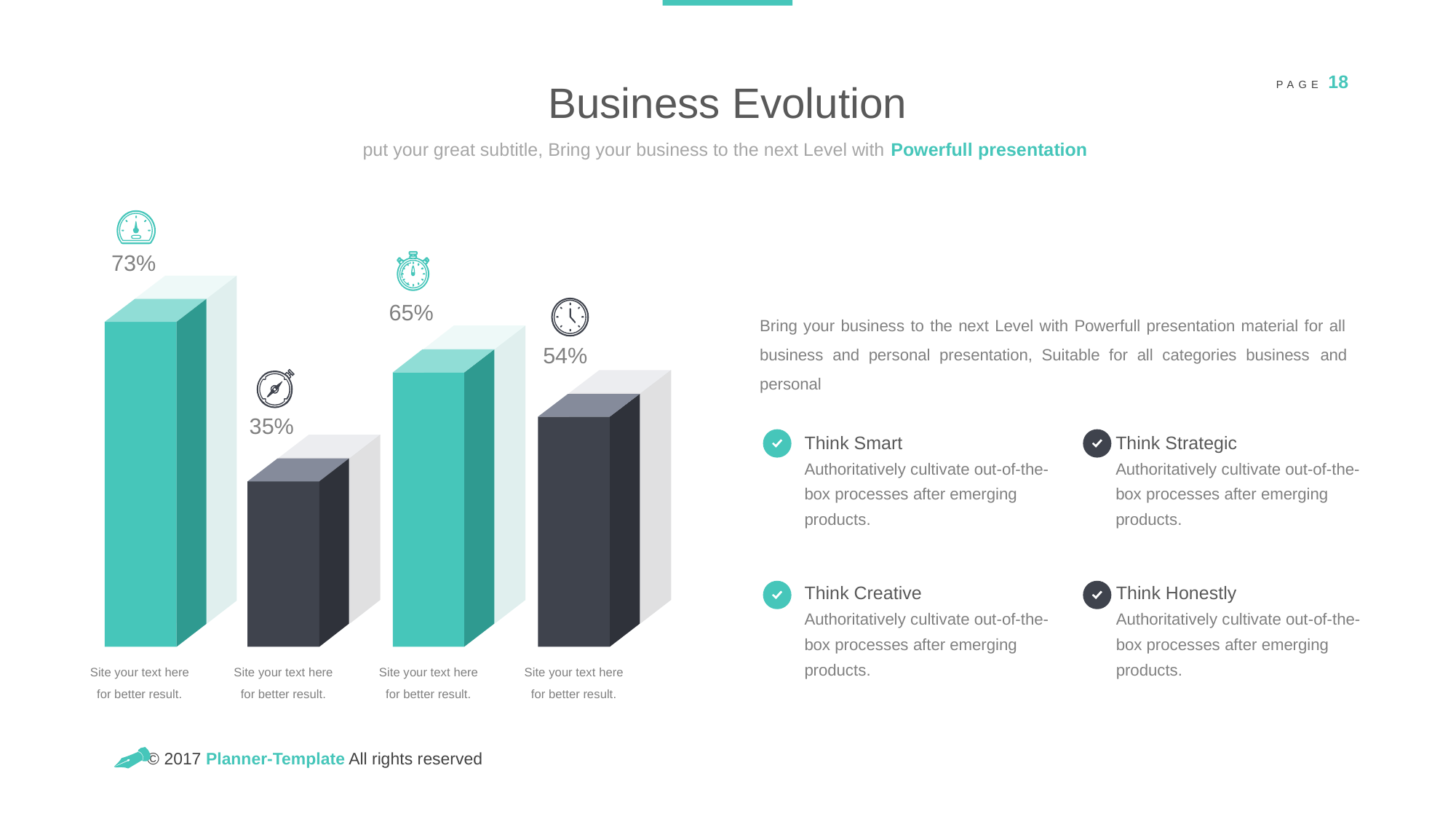

Business Evolution
put your great subtitle, Bring your business to the next Level with Powerfull presentation

73%

65%

54%

Bring your business to the next Level with Powerfull presentation material for all business and personal presentation, Suitable for all categories business and personal

35%

Think Smart
Authoritatively cultivate out-of-the-box processes after emerging products.

Think Strategic
Authoritatively cultivate out-of-the-box processes after emerging products.

Think Honestly
Authoritatively cultivate out-of-the-box processes after emerging products.

Think Creative
Authoritatively cultivate out-of-the-box processes after emerging products.

Site your text here for better result.
Site your text here for better result.
Site your text here for better result.
Site your text here for better result.